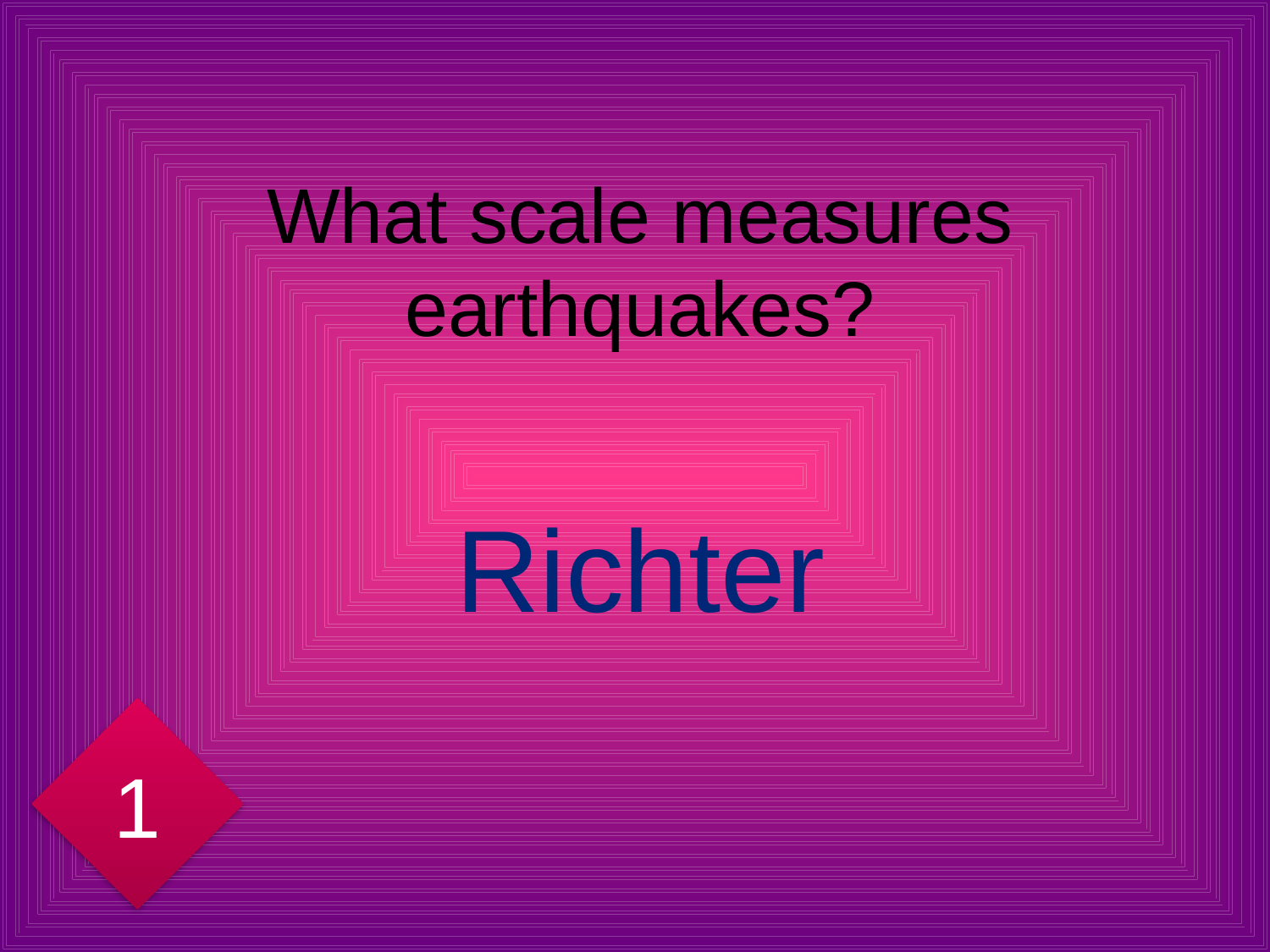

# What scale measures earthquakes?
Richter
1